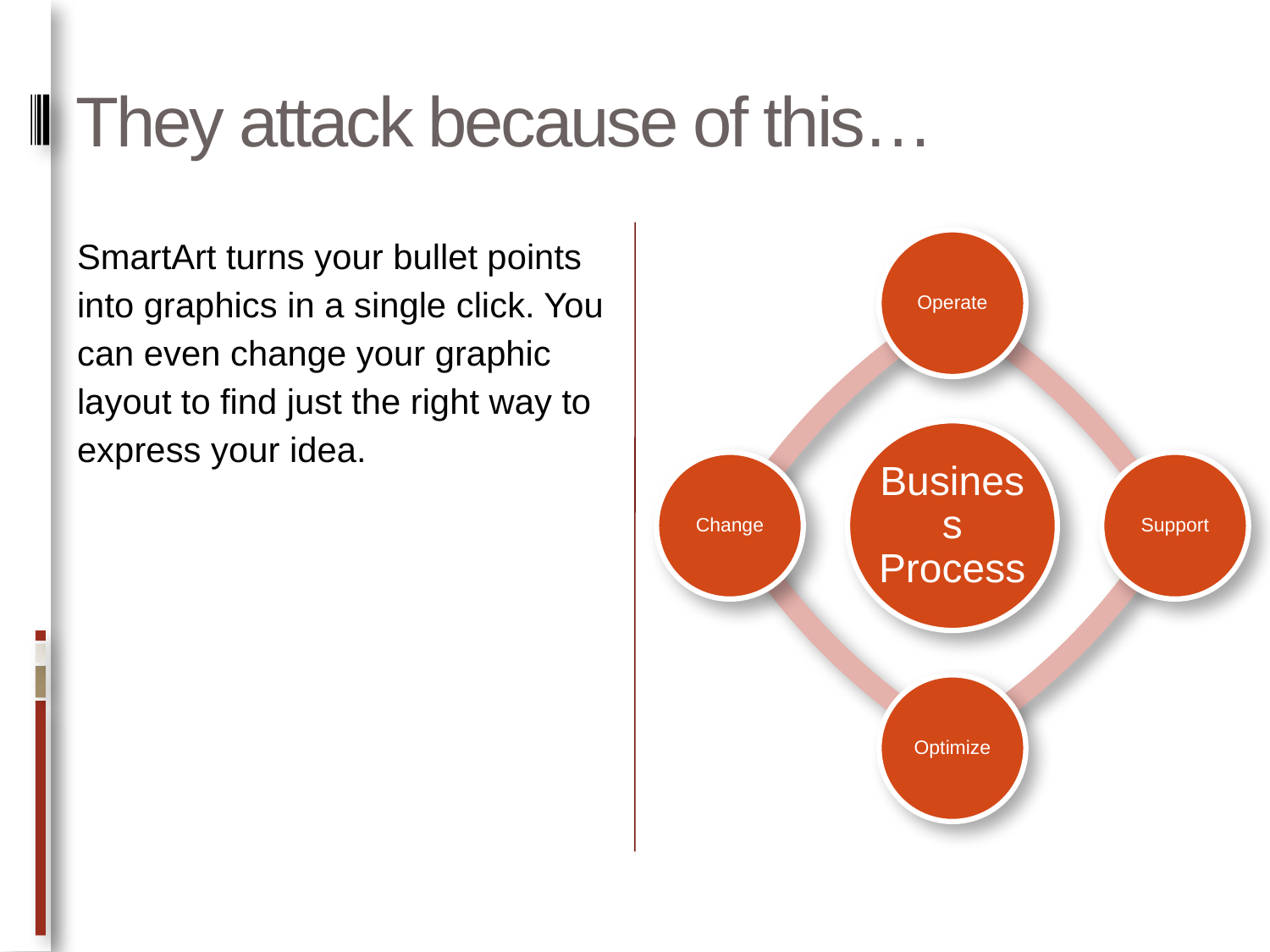

# They attack because of this…
Business Process
Operate
Support
Optimize
Change
SmartArt turns your bullet points into graphics in a single click. You can even change your graphic layout to find just the right way to express your idea.